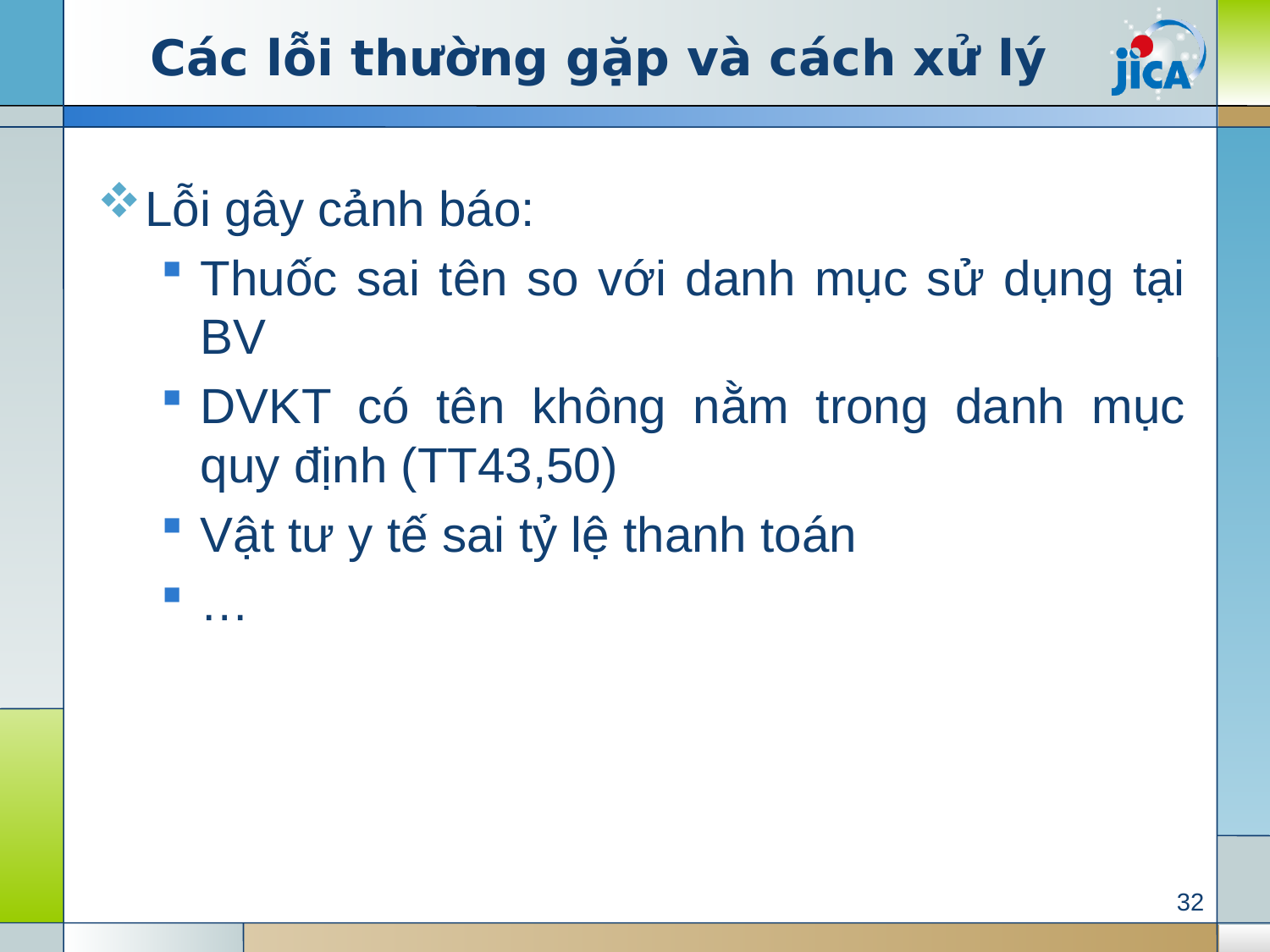

# Các lỗi thường gặp và cách xử lý
Lỗi gây cảnh báo:
Thuốc sai tên so với danh mục sử dụng tại BV
DVKT có tên không nằm trong danh mục quy định (TT43,50)
Vật tư y tế sai tỷ lệ thanh toán
…
32